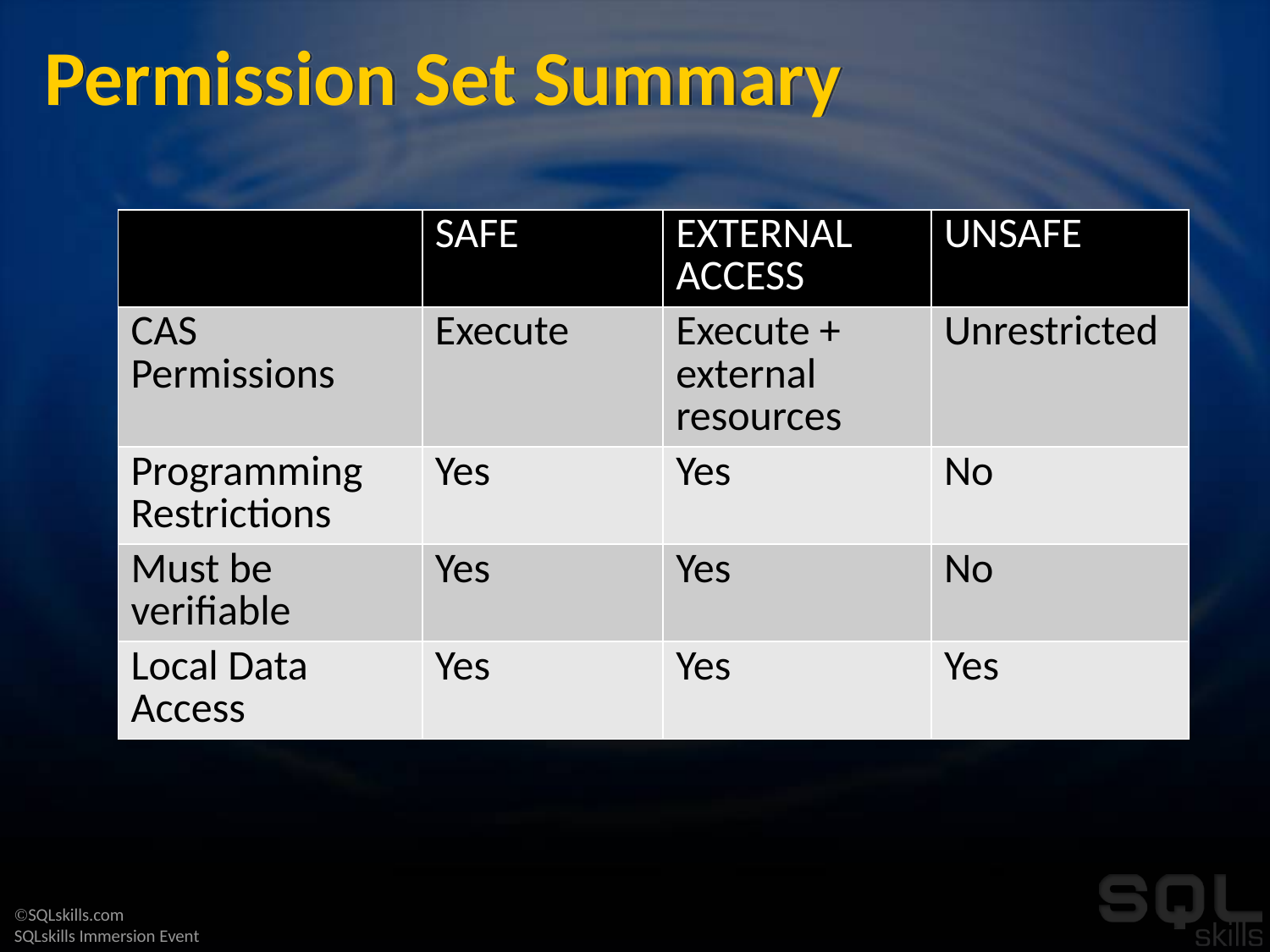

# Permission Set Summary
|  | SAFE | EXTERNAL ACCESS | UNSAFE |
| --- | --- | --- | --- |
| CAS Permissions | Execute | Execute + external resources | Unrestricted |
| Programming Restrictions | Yes | Yes | No |
| Must be verifiable | Yes | Yes | No |
| Local Data Access | Yes | Yes | Yes |